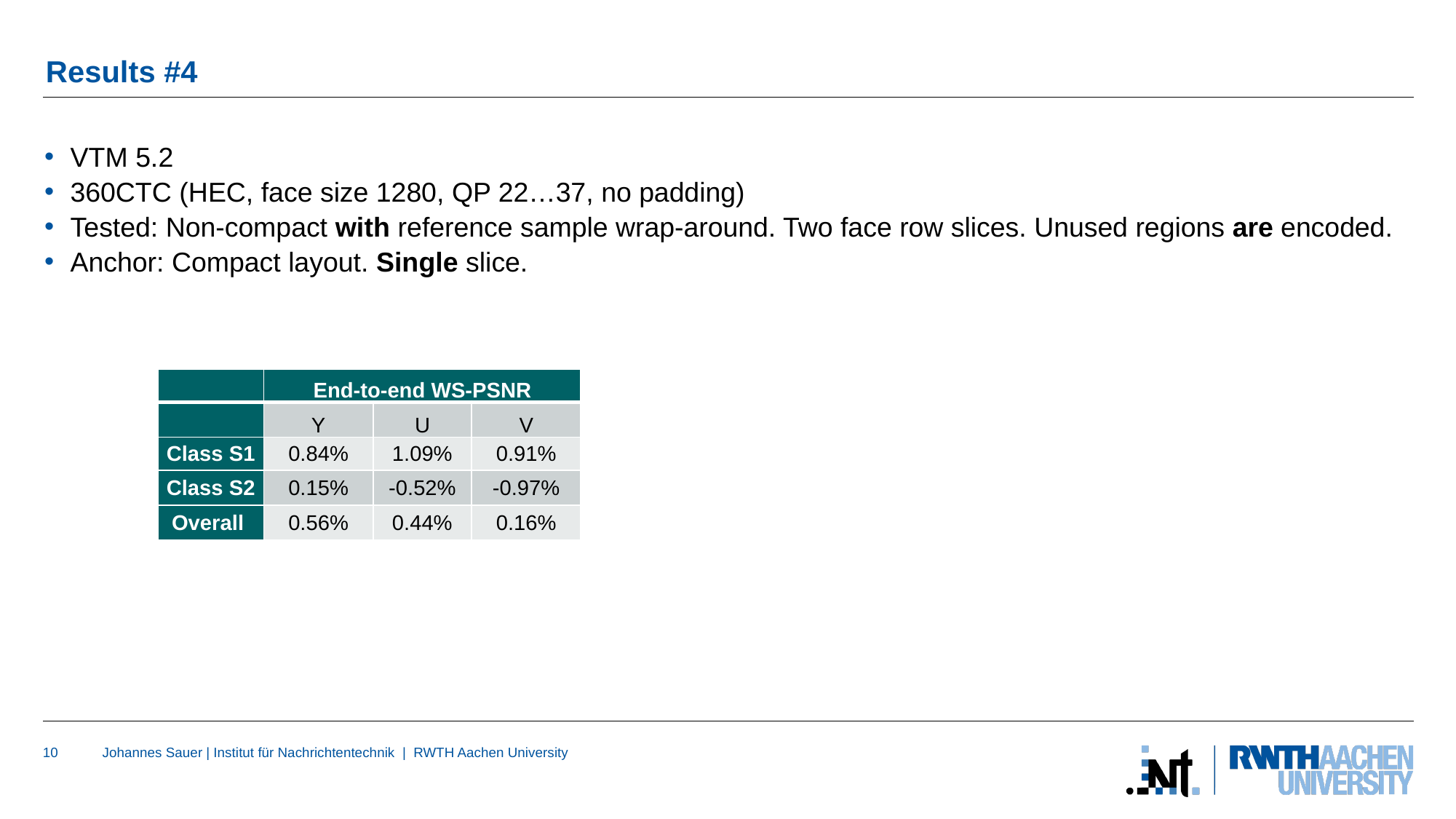

# Results #4
VTM 5.2
360CTC (HEC, face size 1280, QP 22…37, no padding)
Tested: Non-compact with reference sample wrap-around. Two face row slices. Unused regions are encoded.
Anchor: Compact layout. Single slice.

|  | End-to-end WS-PSNR |  |  |
| --- | --- | --- | --- |
|  | Y | U | V |
| Class S1 | 0.84% | 1.09% | 0.91% |
| Class S2 | 0.15% | -0.52% | -0.97% |
| Overall | 0.56% | 0.44% | 0.16% |